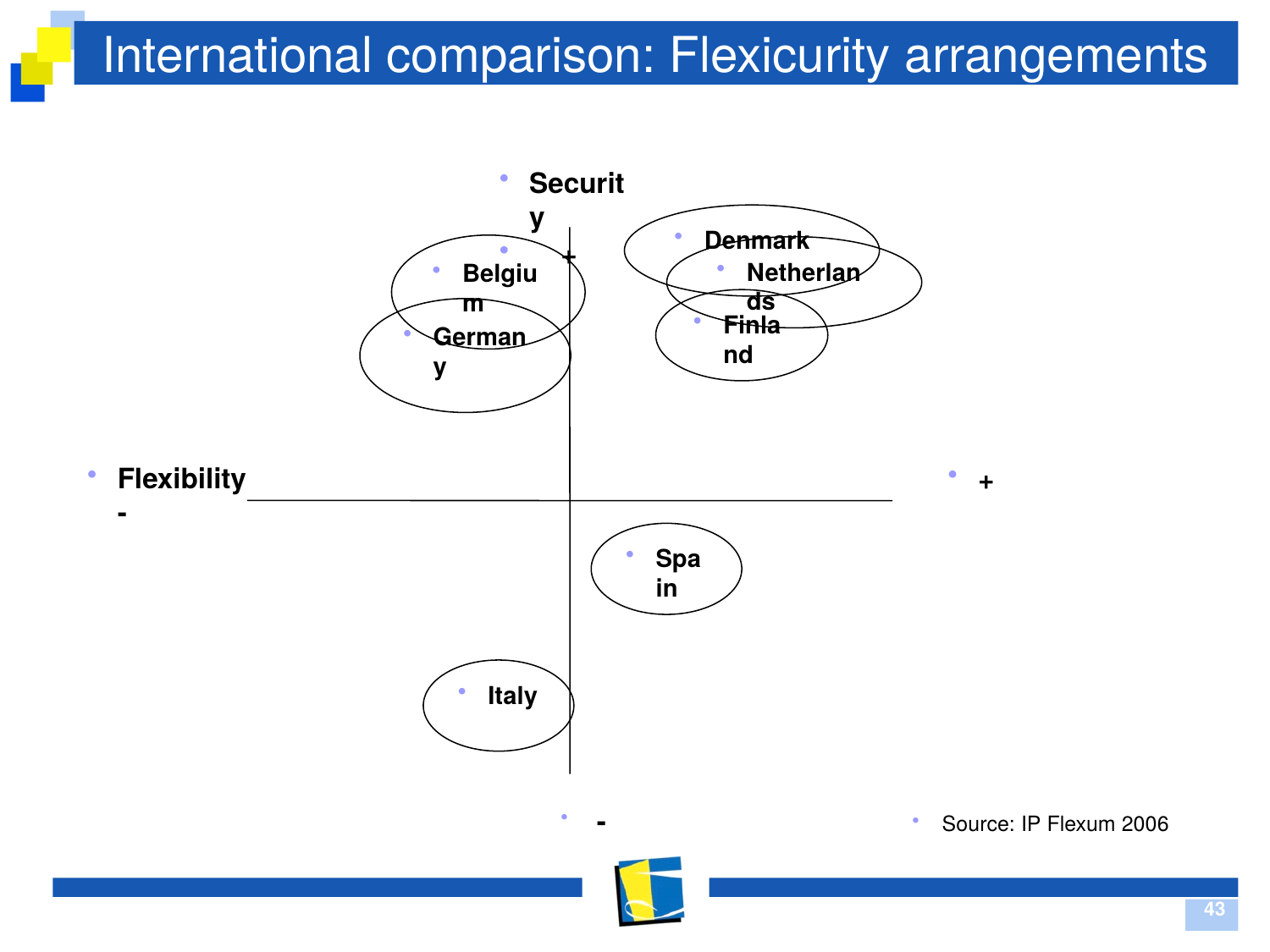

# International comparison: Flexicurity arrangements

Belgium
Netherlands
Finland
Germany
Flexibility -
+

Spain
Italy
 -
Denmark
Security
    +

Source: IP Flexum 2006
43